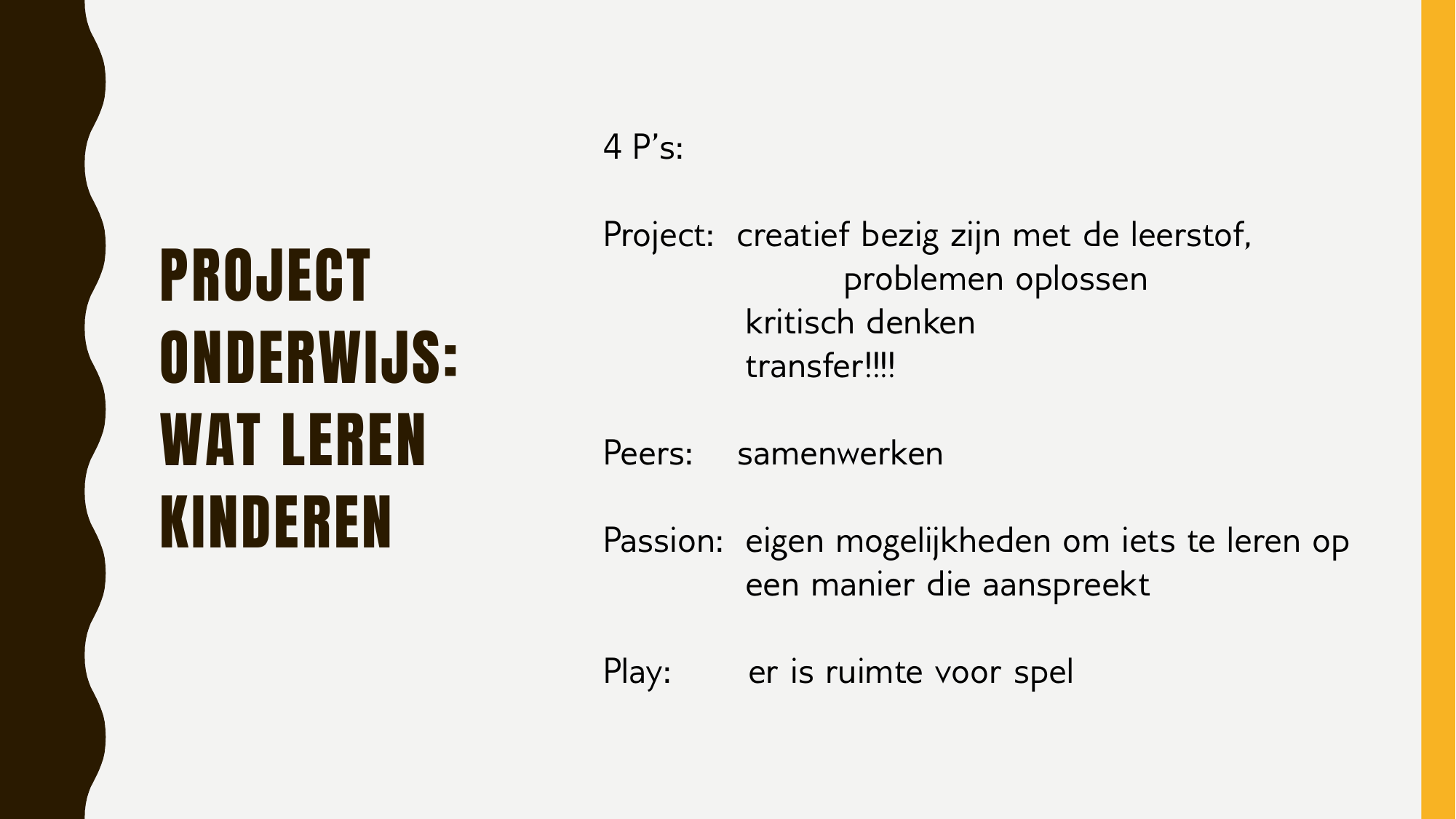

Project onderwijs:
Wat leren
kinderen
4 P’s:

Project:  creatief bezig zijn met de leerstof,
		  problemen oplossen
             kritisch denken
             transfer!!!!

Peers:    samenwerken

Passion:  eigen mogelijkheden om iets te leren op
             een manier die aanspreekt

Play:       er is ruimte voor spel